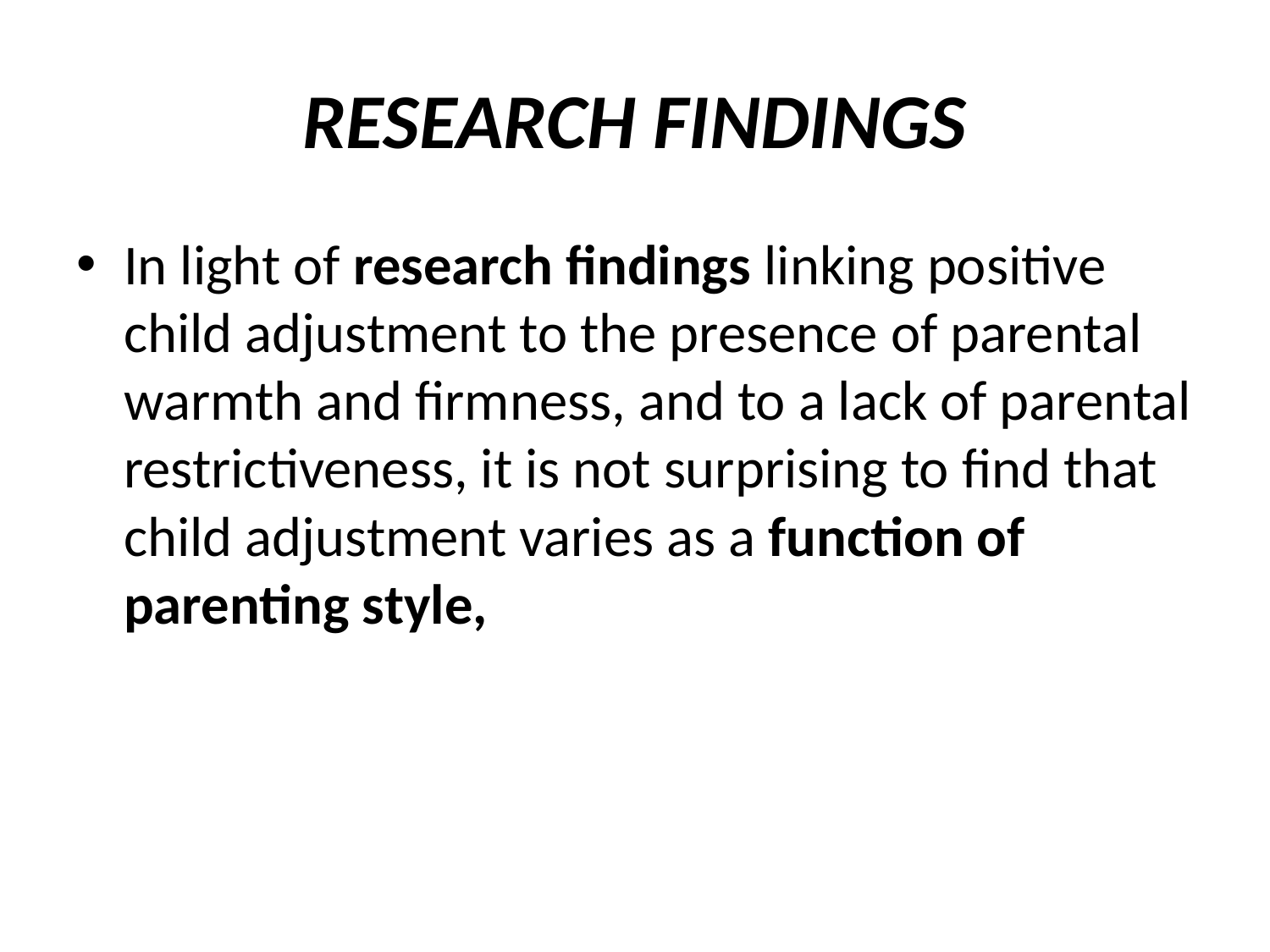

# RESEARCH FINDINGS
In light of research findings linking positive child adjustment to the presence of parental warmth and firmness, and to a lack of parental restrictiveness, it is not surprising to find that child adjustment varies as a function of parenting style,